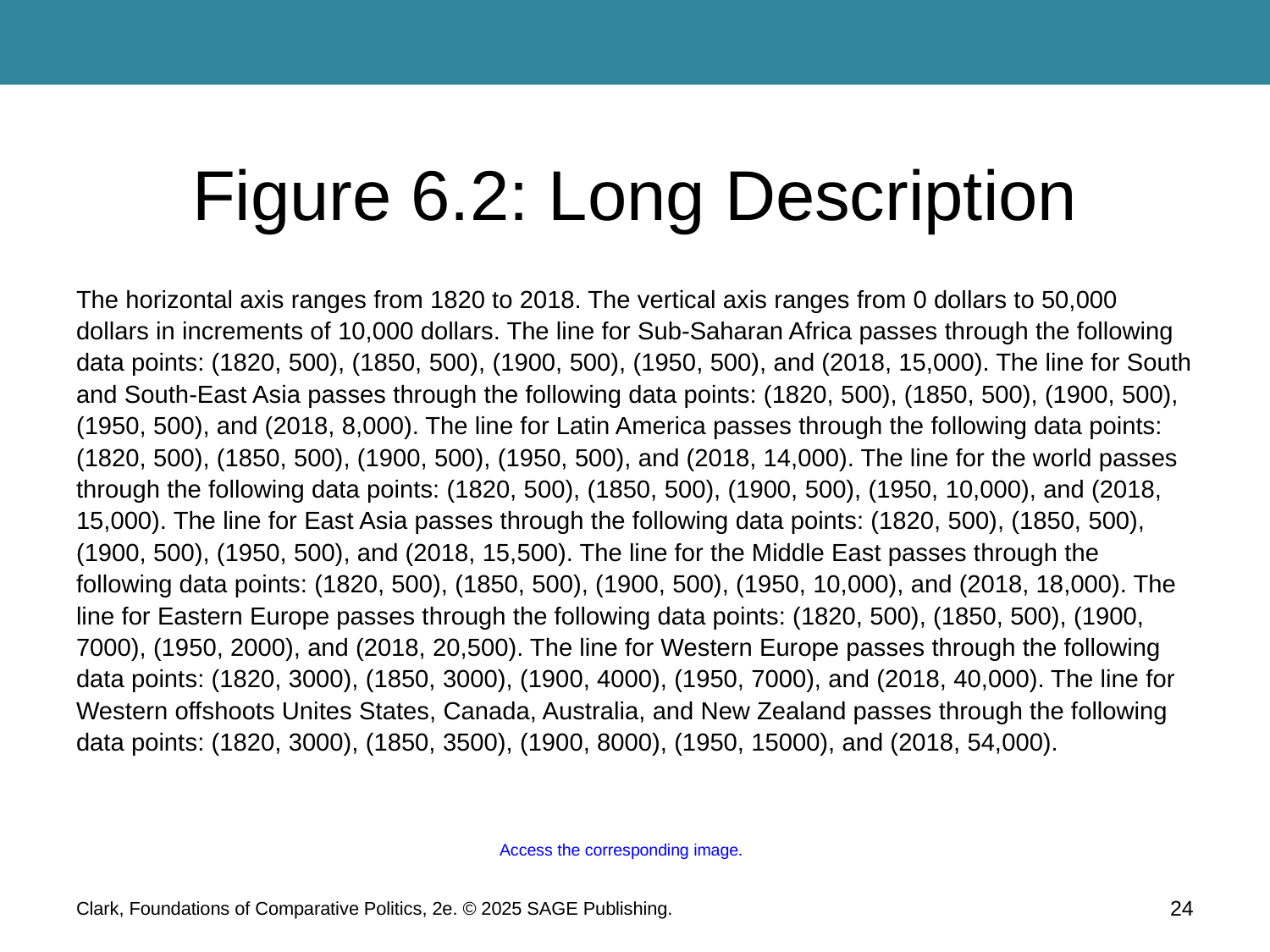

# Figure 6.2: Long Description
The horizontal axis ranges from 1820 to 2018. The vertical axis ranges from 0 dollars to 50,000 dollars in increments of 10,000 dollars. The line for Sub-Saharan Africa passes through the following data points: (1820, 500), (1850, 500), (1900, 500), (1950, 500), and (2018, 15,000). The line for South and South-East Asia passes through the following data points: (1820, 500), (1850, 500), (1900, 500), (1950, 500), and (2018, 8,000). The line for Latin America passes through the following data points: (1820, 500), (1850, 500), (1900, 500), (1950, 500), and (2018, 14,000). The line for the world passes through the following data points: (1820, 500), (1850, 500), (1900, 500), (1950, 10,000), and (2018, 15,000). The line for East Asia passes through the following data points: (1820, 500), (1850, 500), (1900, 500), (1950, 500), and (2018, 15,500). The line for the Middle East passes through the following data points: (1820, 500), (1850, 500), (1900, 500), (1950, 10,000), and (2018, 18,000). The line for Eastern Europe passes through the following data points: (1820, 500), (1850, 500), (1900, 7000), (1950, 2000), and (2018, 20,500). The line for Western Europe passes through the following data points: (1820, 3000), (1850, 3000), (1900, 4000), (1950, 7000), and (2018, 40,000). The line for Western offshoots Unites States, Canada, Australia, and New Zealand passes through the following data points: (1820, 3000), (1850, 3500), (1900, 8000), (1950, 15000), and (2018, 54,000).
Access the corresponding image.
24
Clark, Foundations of Comparative Politics, 2e. © 2025 SAGE Publishing.